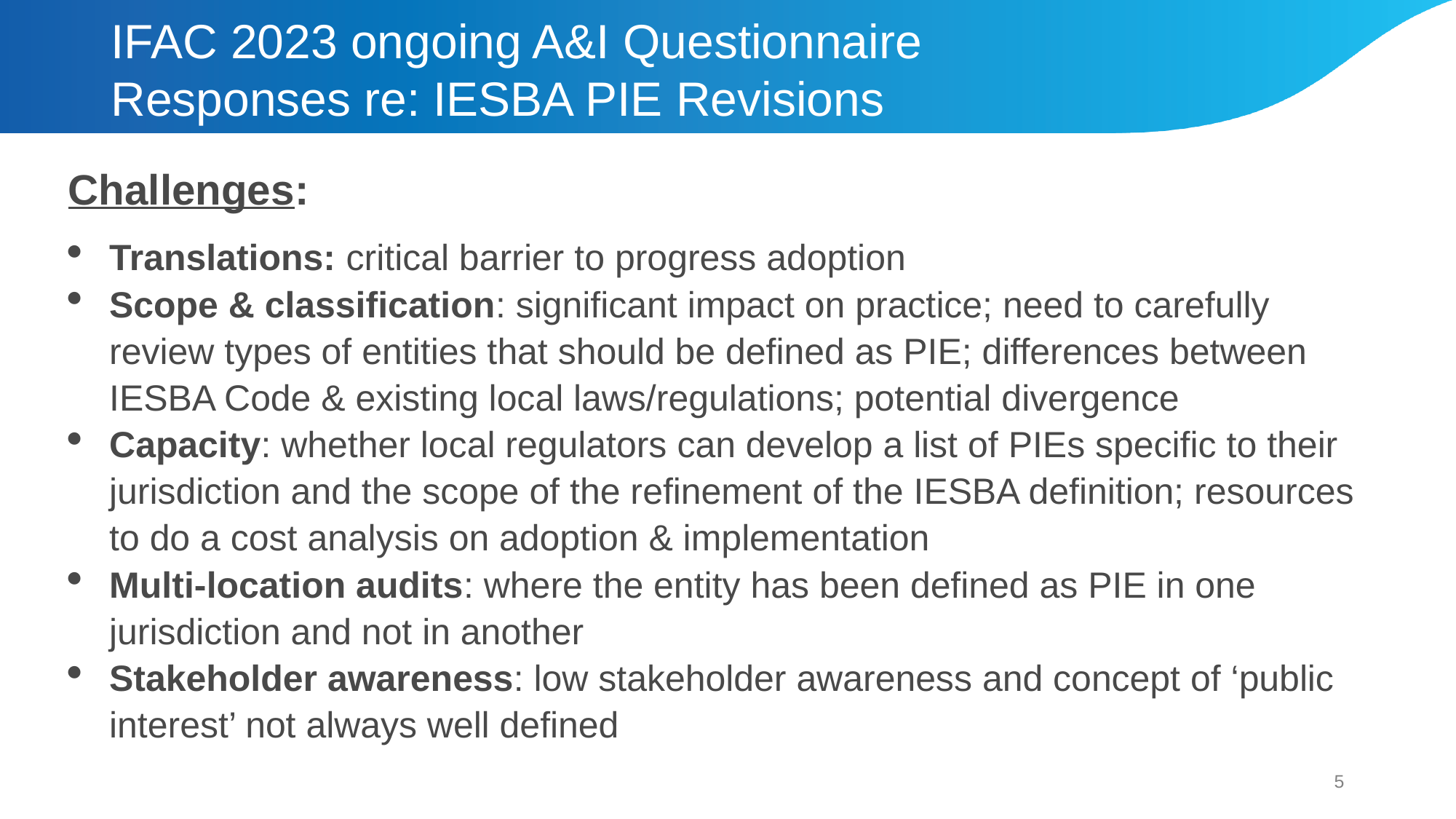

# IFAC 2023 ongoing A&I Questionnaire Responses re: IESBA PIE Revisions
Challenges:
Translations: critical barrier to progress adoption
Scope & classification: significant impact on practice; need to carefully review types of entities that should be defined as PIE; differences between IESBA Code & existing local laws/regulations; potential divergence
Capacity: whether local regulators can develop a list of PIEs specific to their jurisdiction and the scope of the refinement of the IESBA definition; resources to do a cost analysis on adoption & implementation
Multi-location audits: where the entity has been defined as PIE in one jurisdiction and not in another
Stakeholder awareness: low stakeholder awareness and concept of ‘public interest’ not always well defined
5